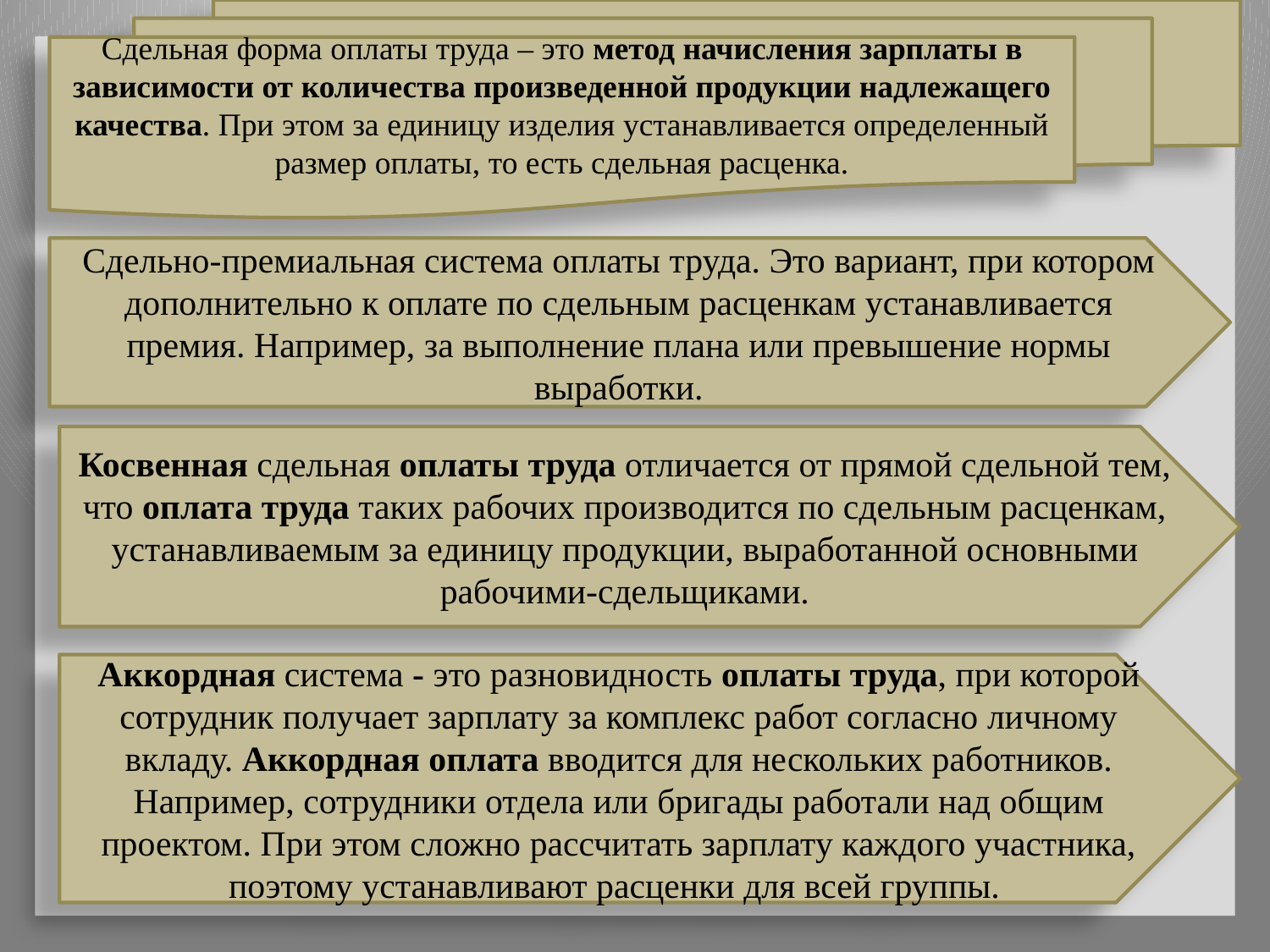

Сдельная форма оплаты труда – это метод начисления зарплаты в зависимости от количества произведенной продукции надлежащего качества. При этом за единицу изделия устанавливается определенный размер оплаты, то есть сдельная расценка.

Сдельно-премиальная система оплаты труда. Это вариант, при котором дополнительно к оплате по сдельным расценкам устанавливается премия. Например, за выполнение плана или превышение нормы выработки.
Косвенная сдельная оплаты труда отличается от прямой сдельной тем, что оплата труда таких рабочих производится по сдельным расценкам, устанавливаемым за единицу продукции, выработанной основными рабочими-сдельщиками.
Аккордная система - это разновидность оплаты труда, при которой сотрудник получает зарплату за комплекс работ согласно личному вкладу. Аккордная оплата вводится для нескольких работников. Например, сотрудники отдела или бригады работали над общим проектом. При этом сложно рассчитать зарплату каждого участника, поэтому устанавливают расценки для всей группы.